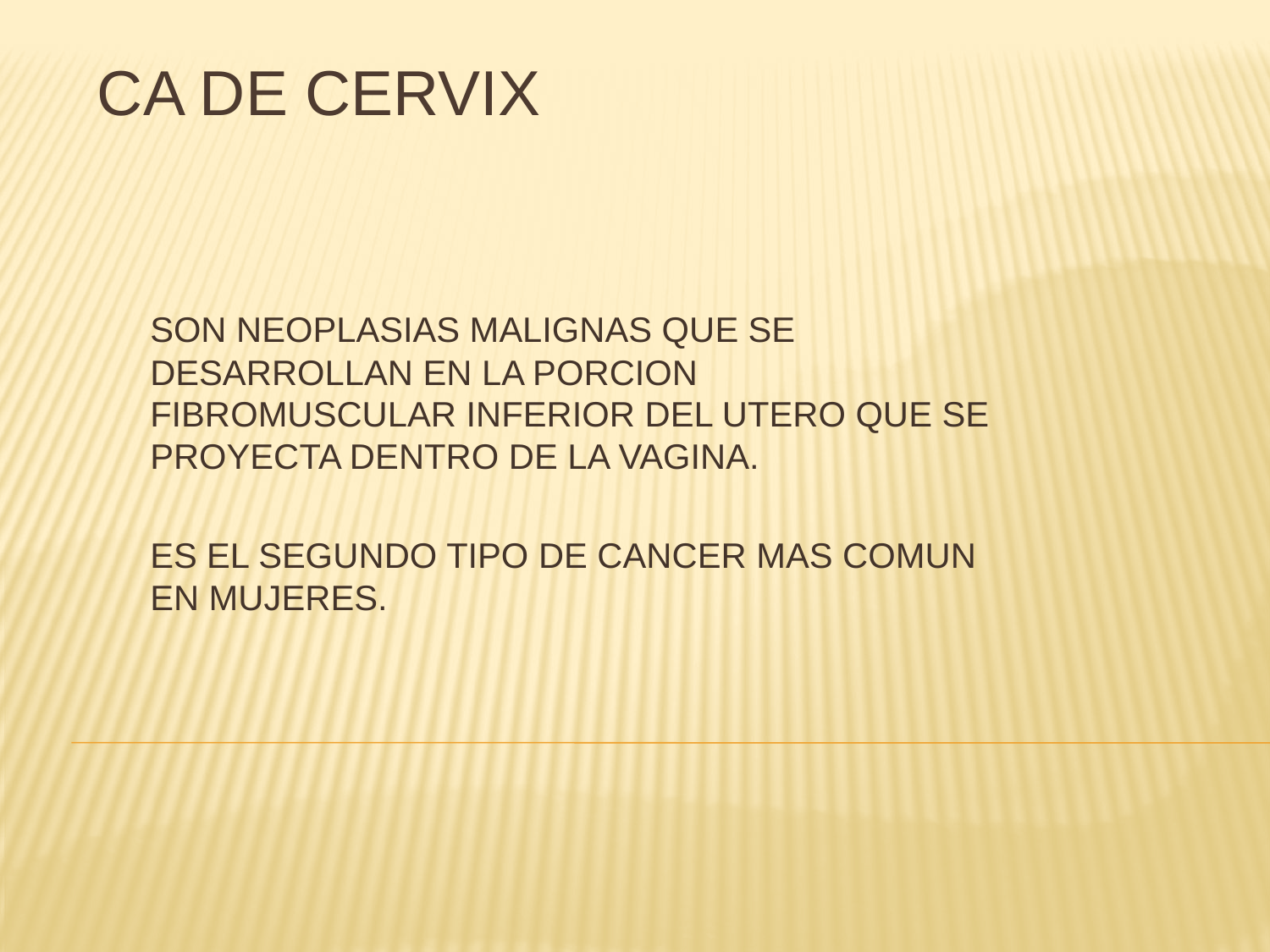

# CA DE CERVIX
SON NEOPLASIAS MALIGNAS QUE SE DESARROLLAN EN LA PORCION FIBROMUSCULAR INFERIOR DEL UTERO QUE SE PROYECTA DENTRO DE LA VAGINA.

ES EL SEGUNDO TIPO DE CANCER MAS COMUN EN MUJERES.